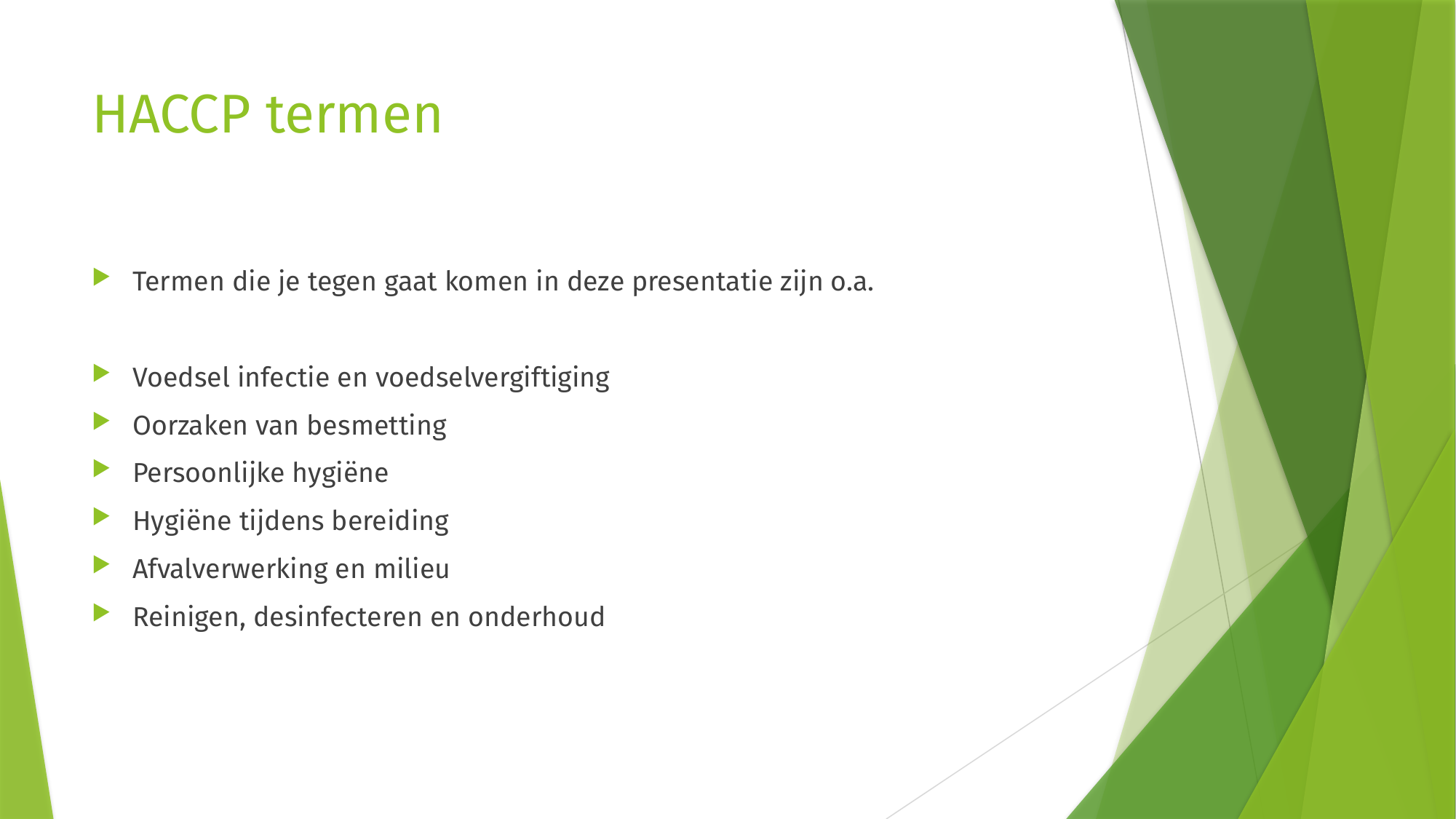

# HACCP termen
Termen die je tegen gaat komen in deze presentatie zijn o.a.

Voedsel infectie en voedselvergiftiging
Oorzaken van besmetting
Persoonlijke hygiëne
Hygiëne tijdens bereiding
Afvalverwerking en milieu
Reinigen, desinfecteren en onderhoud